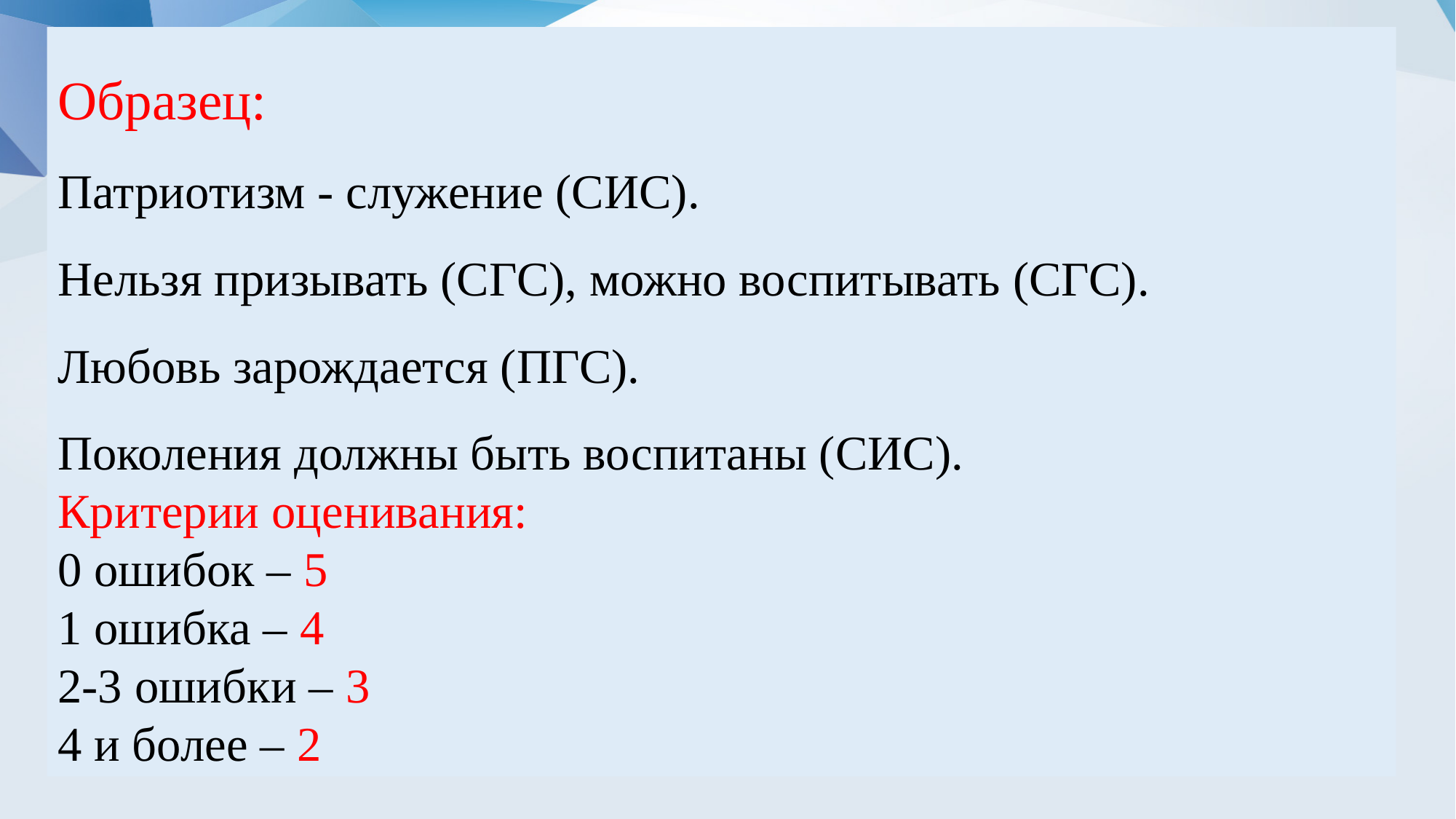

Образец:
Патриотизм - служение (СИС).
Нельзя призывать (СГС), можно воспитывать (СГС).
Любовь зарождается (ПГС).
Поколения должны быть воспитаны (СИС).
Критерии оценивания:
0 ошибок – 5
1 ошибка – 4
2-3 ошибки – 3
4 и более – 2